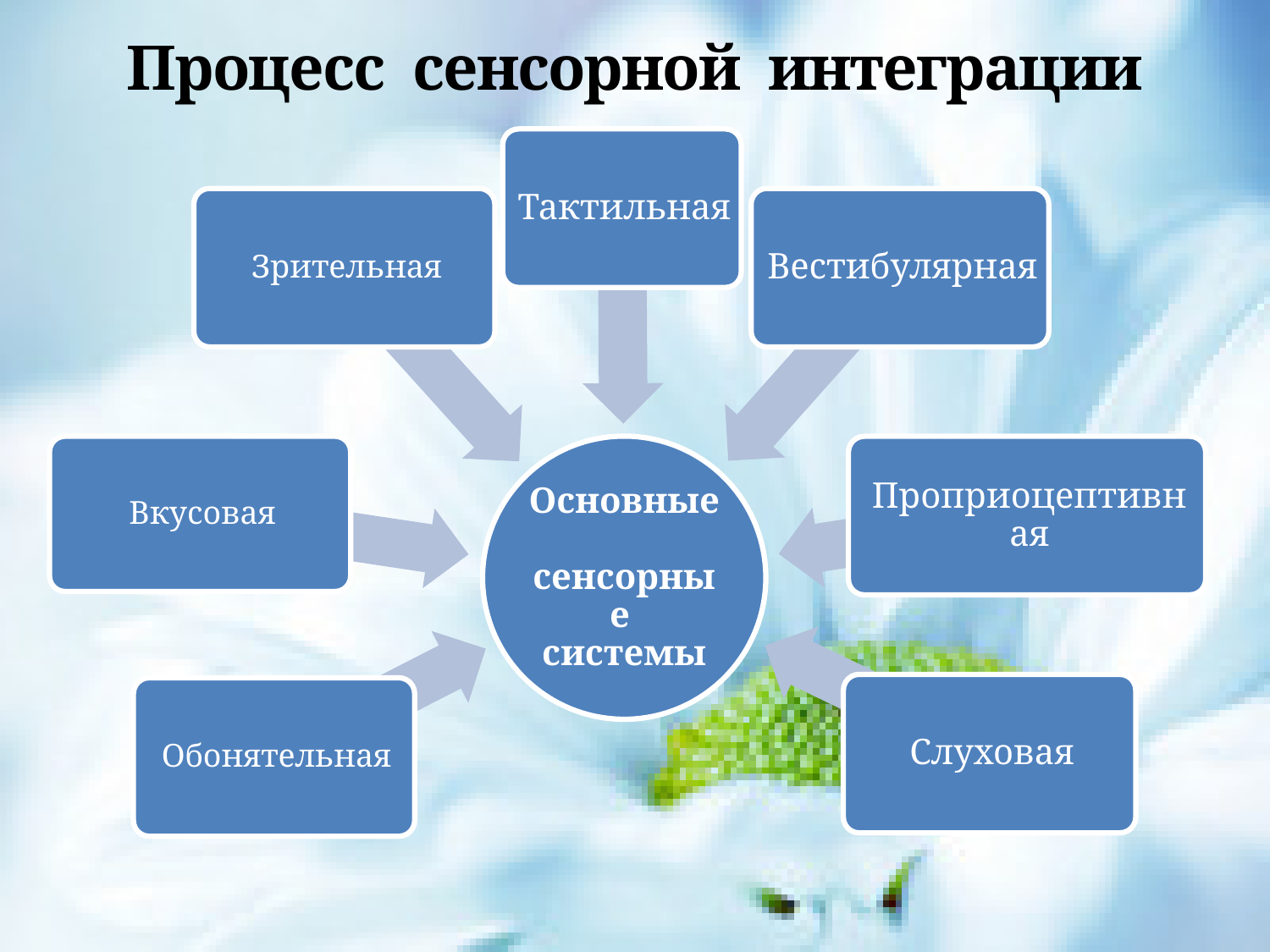

# Процесс  сенсорной  интеграции
Основные  сенсорные  системы
Обонятельная
Вкусовая
Зрительная
Тактильная
Вестибулярная
Проприоцептивная
Слуховая